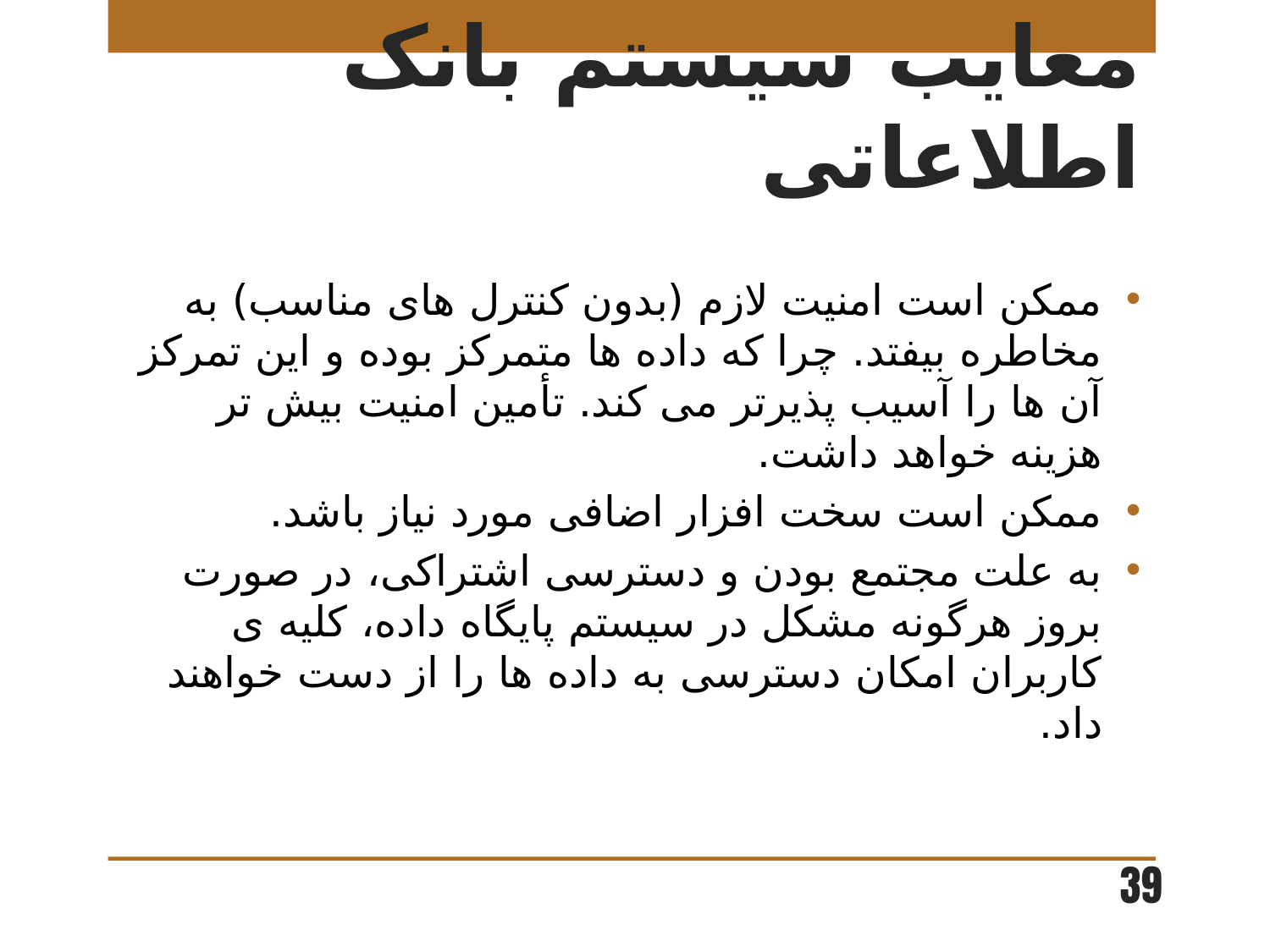

# معایب سیستم بانک اطلاعاتی
ممکن است امنیت لازم (بدون کنترل های مناسب) به مخاطره بیفتد. چرا که داده ها متمرکز بوده و این تمرکز آن ها را آسیب پذیرتر می کند. تأمین امنیت بیش تر هزینه خواهد داشت.
ممکن است سخت افزار اضافی مورد نیاز باشد.
به علت مجتمع بودن و دسترسی اشتراکی، در صورت بروز هرگونه مشکل در سیستم پایگاه داده، کلیه ی کاربران امکان دسترسی به داده ها را از دست خواهند داد.

39